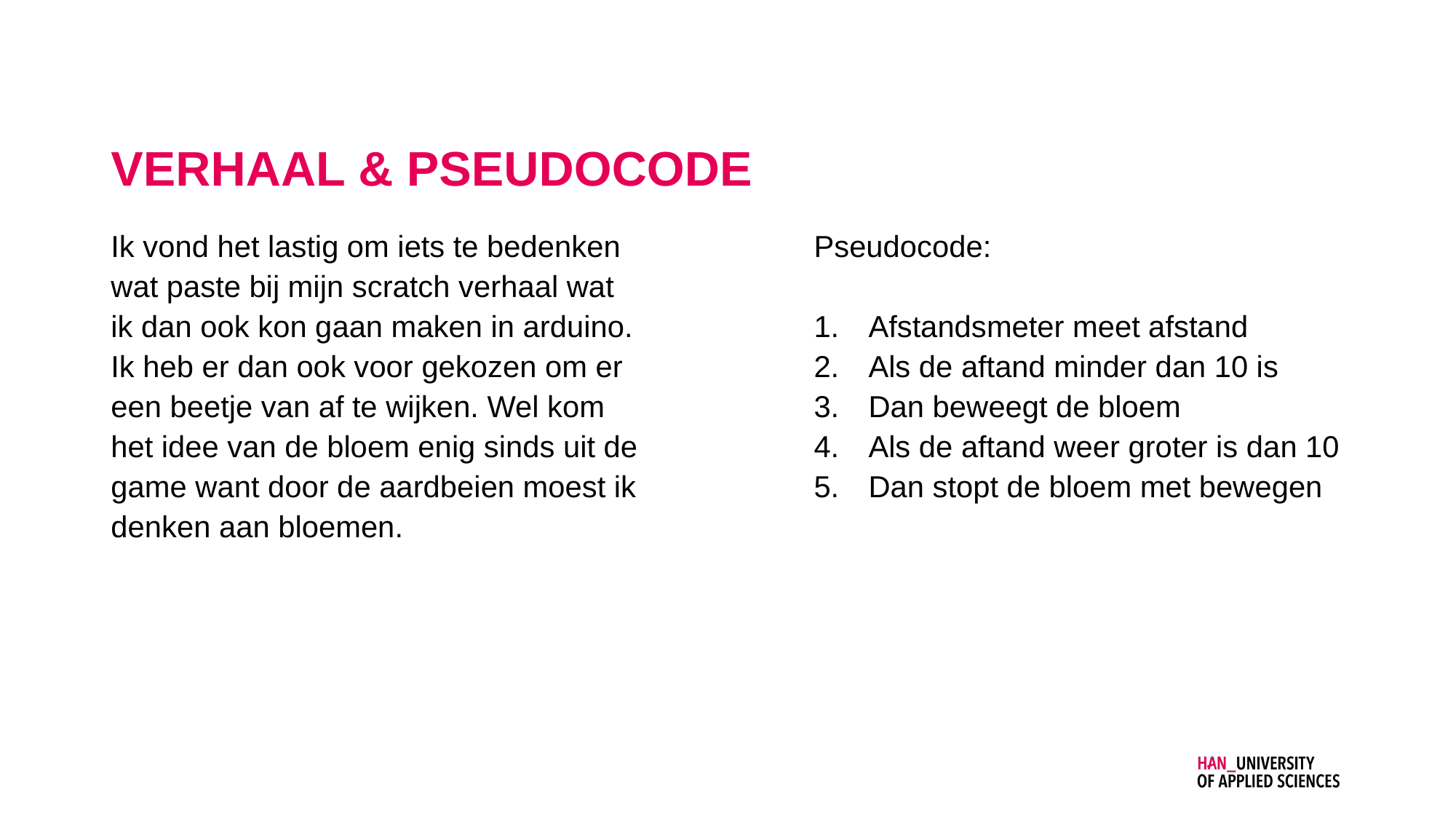

# Verhaal & pseudocode
Ik vond het lastig om iets te bedenken wat paste bij mijn scratch verhaal wat ik dan ook kon gaan maken in arduino. Ik heb er dan ook voor gekozen om er een beetje van af te wijken. Wel kom het idee van de bloem enig sinds uit de game want door de aardbeien moest ik denken aan bloemen.
Pseudocode:

Afstandsmeter meet afstand
Als de aftand minder dan 10 is
Dan beweegt de bloem
Als de aftand weer groter is dan 10
Dan stopt de bloem met bewegen